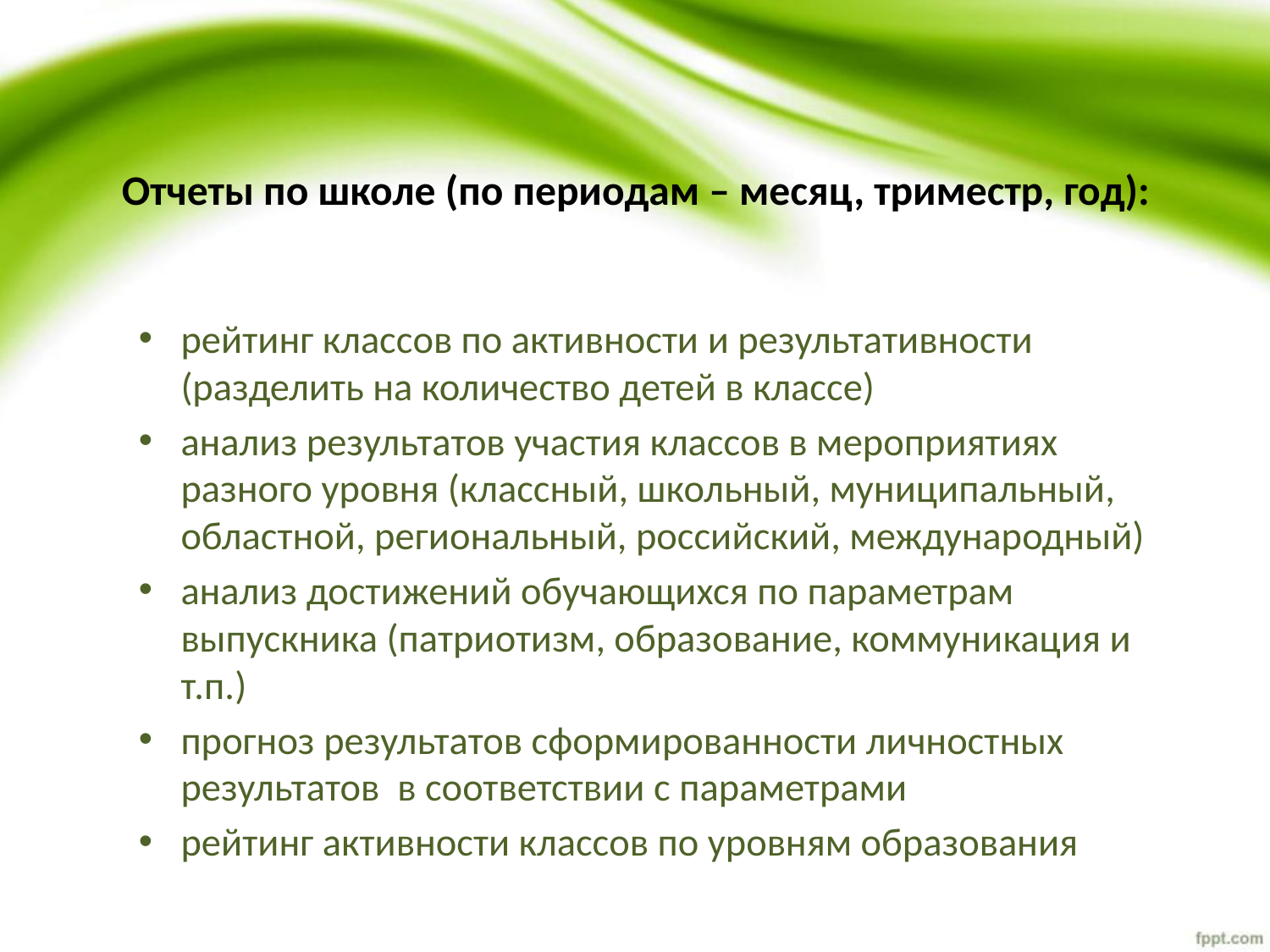

# Отчеты по школе (по периодам – месяц, триместр, год):
рейтинг классов по активности и результативности (разделить на количество детей в классе)
анализ результатов участия классов в мероприятиях разного уровня (классный, школьный, муниципальный, областной, региональный, российский, международный)
анализ достижений обучающихся по параметрам выпускника (патриотизм, образование, коммуникация и т.п.)
прогноз результатов сформированности личностных результатов  в соответствии с параметрами
рейтинг активности классов по уровням образования